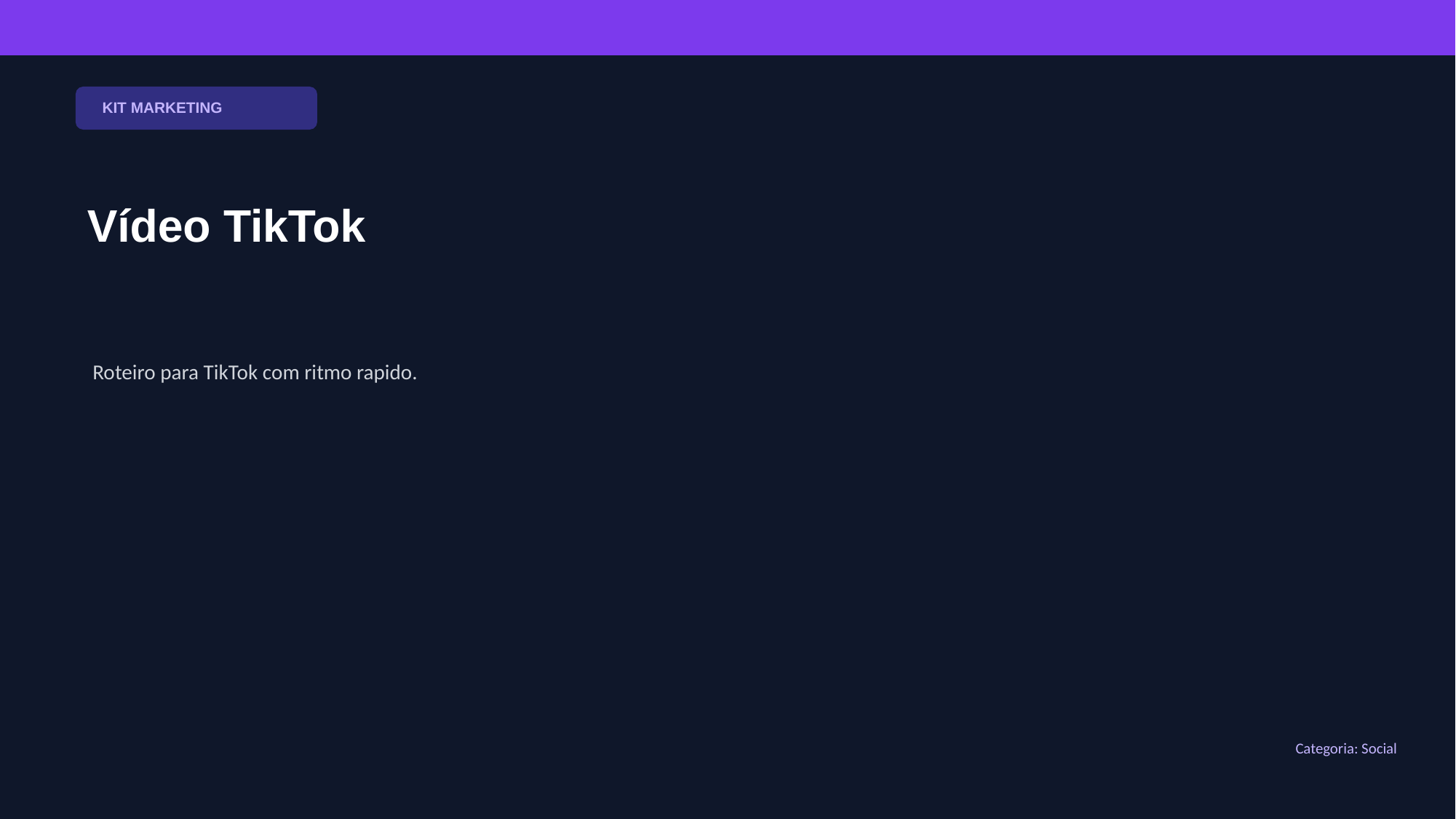

KIT MARKETING
Vídeo TikTok
Roteiro para TikTok com ritmo rapido.
Categoria: Social